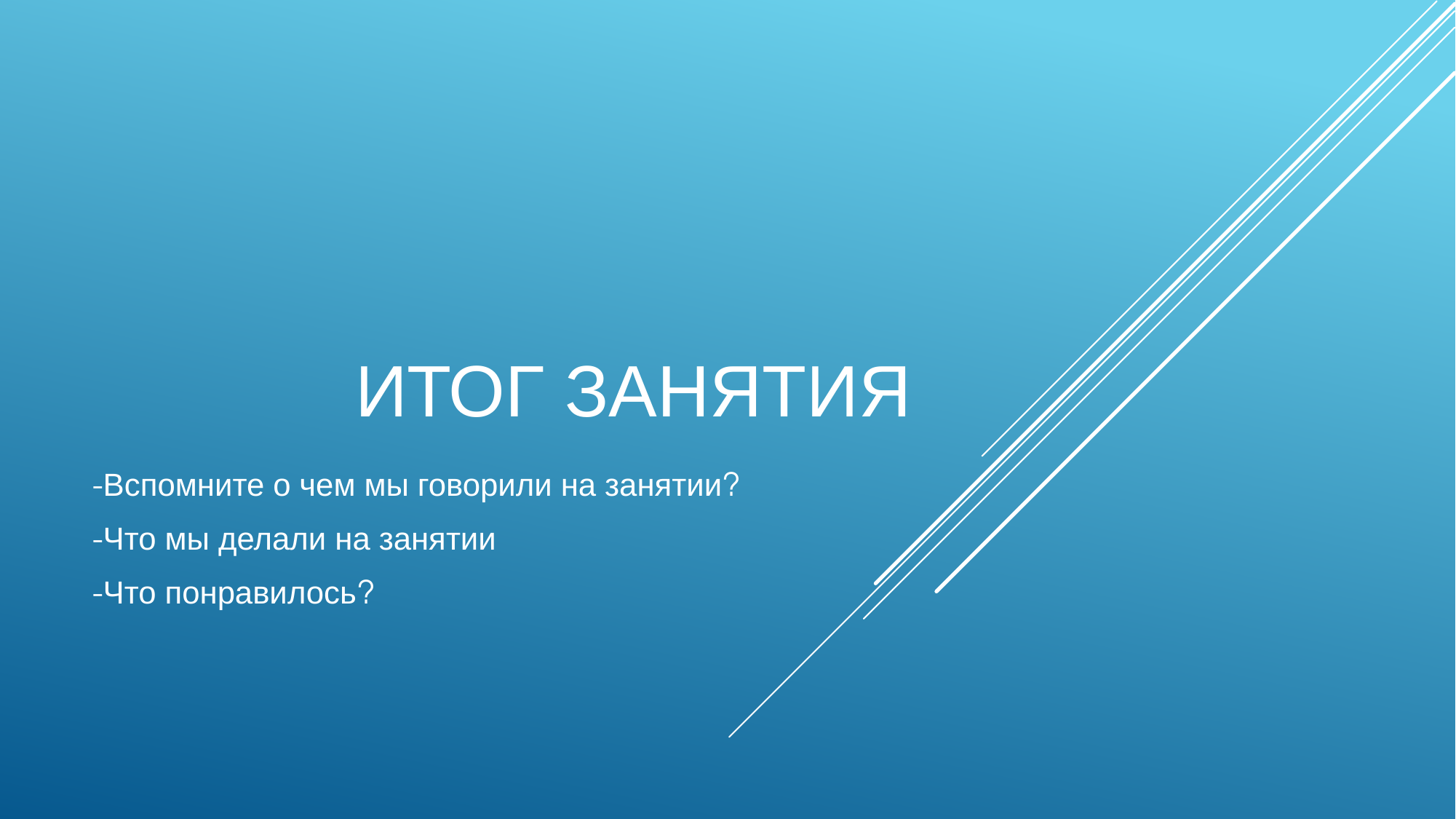

# Итог занятия
-Вспомните о чем мы говорили на занятии?
-Что мы делали на занятии
-Что понравилось?